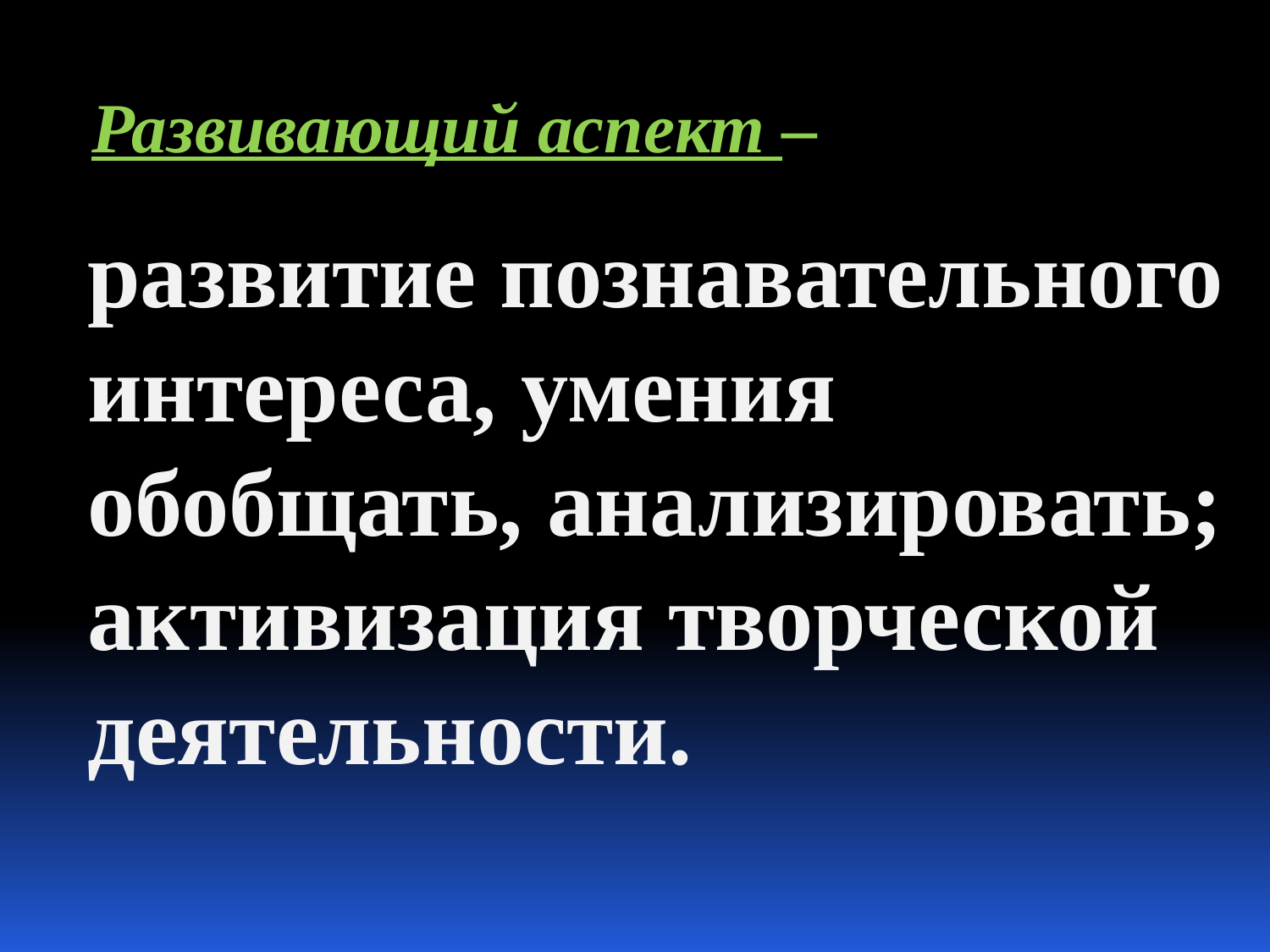

Развивающий аспект –
развитие познавательного интереса, умения обобщать, анализировать; активизация творческой деятельности.